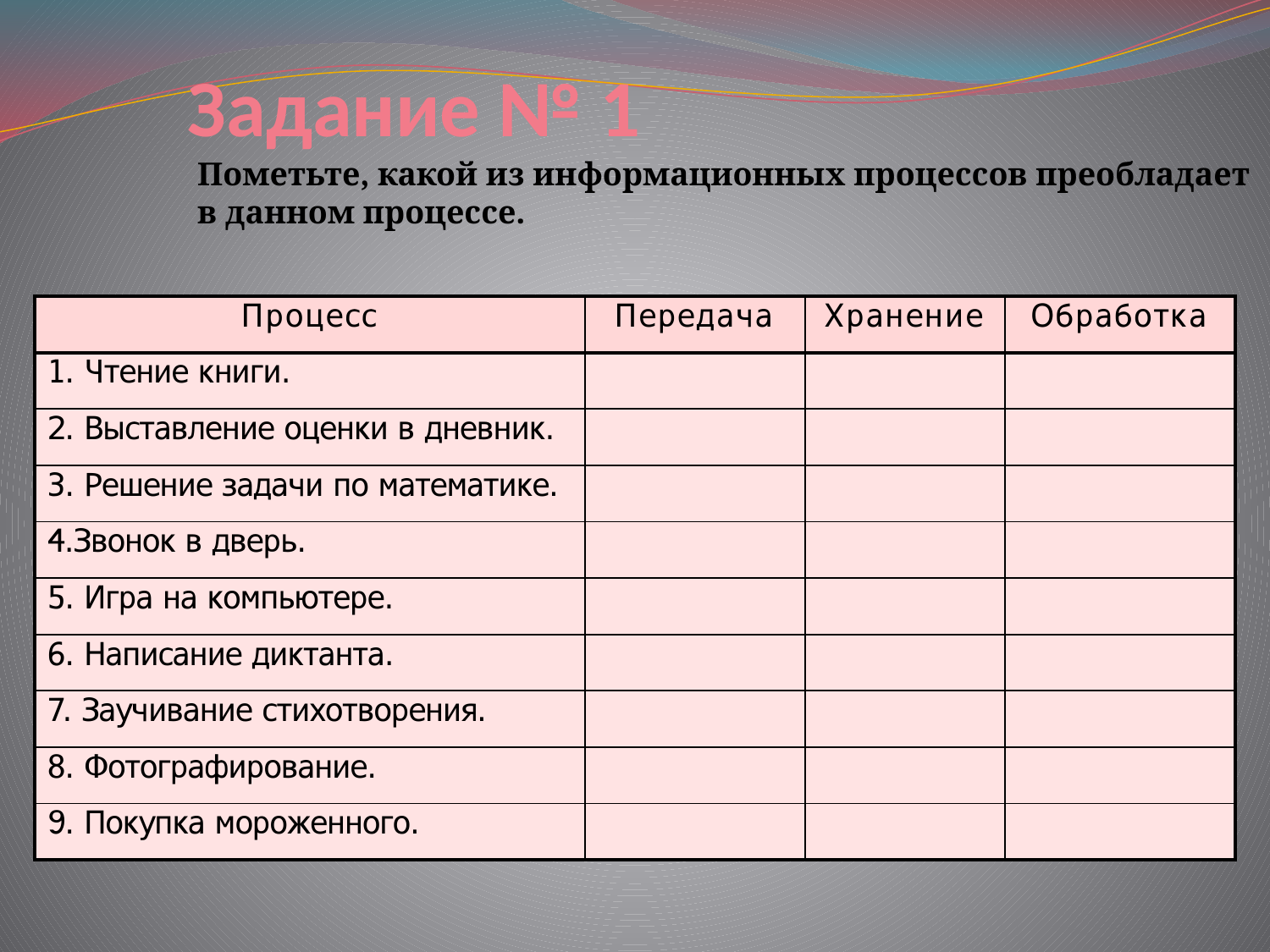

Задание № 1
Пометьте, какой из информационных процессов преобладает в данном процессе.
| Процесс | Передача | Хранение | Обработка |
| --- | --- | --- | --- |
| 1. Чтение книги. |  |  |  |
| 2. Выставление оценки в дневник. |  |  |  |
| 3. Решение задачи по математике. |  |  |  |
| 4.Звонок в дверь. |  |  |  |
| 5. Игра на компьютере. |  |  |  |
| 6. Написание диктанта. |  |  |  |
| 7. Заучивание стихотворения. |  |  |  |
| 8. Фотографирование. |  |  |  |
| 9. Покупка мороженного. |  |  |  |